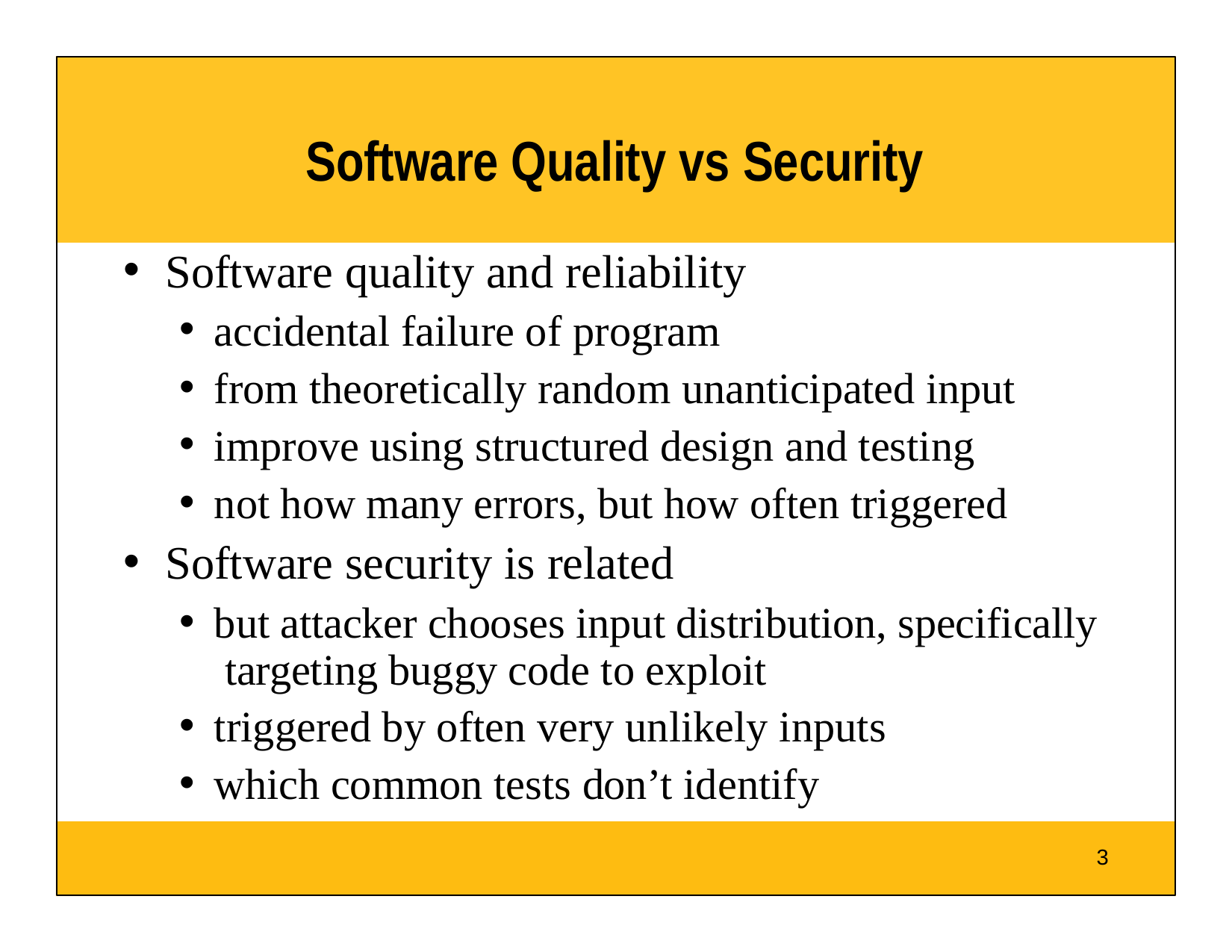

# Software Quality vs Security
Software quality and reliability
accidental failure of program
from theoretically random unanticipated input
improve using structured design and testing
not how many errors, but how often triggered
Software security is related
but attacker chooses input distribution, specifically  targeting buggy code to exploit
triggered by often very unlikely inputs
which common tests don’t identify
3